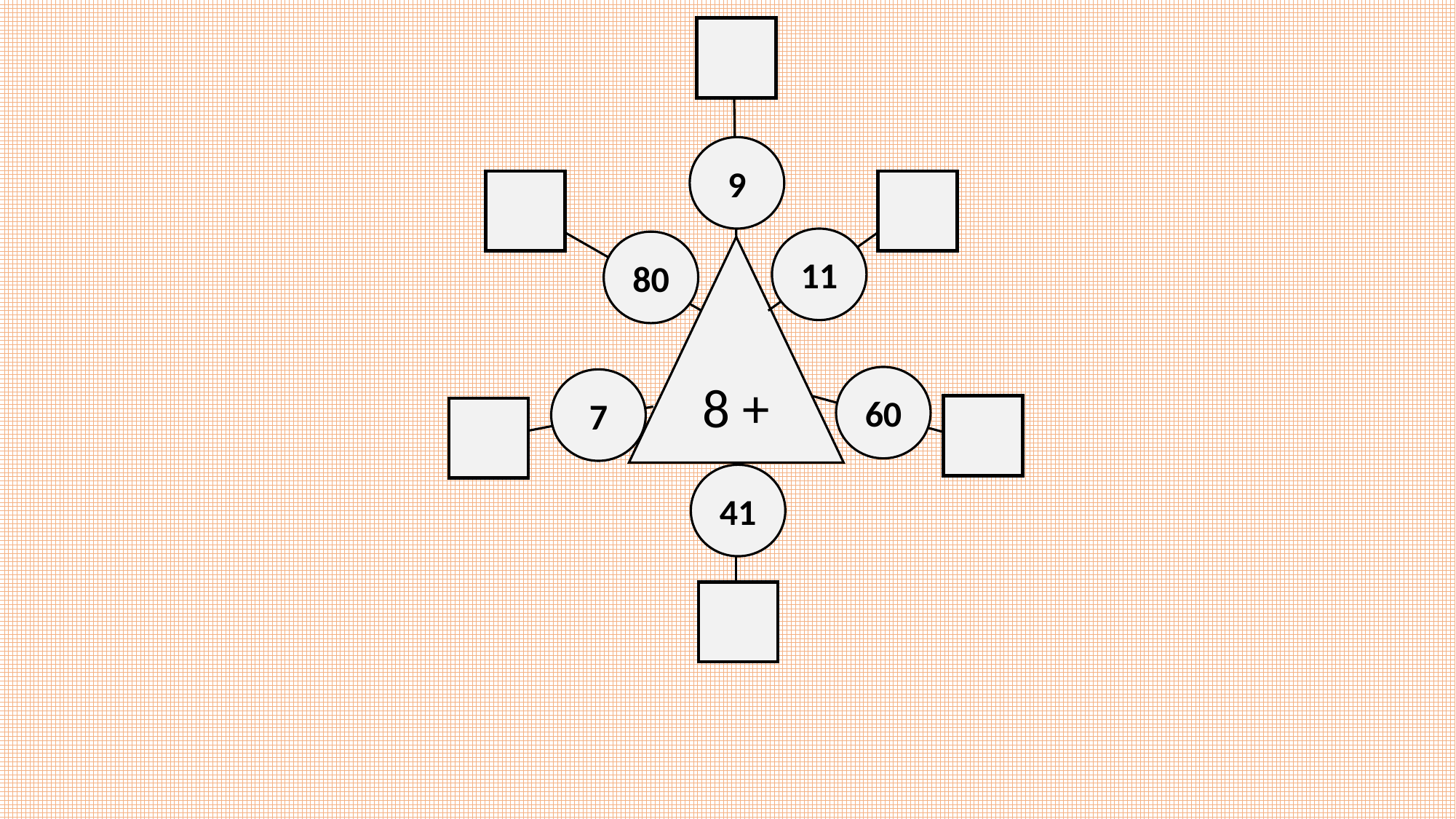

9

11
80
8 +
60
7

41